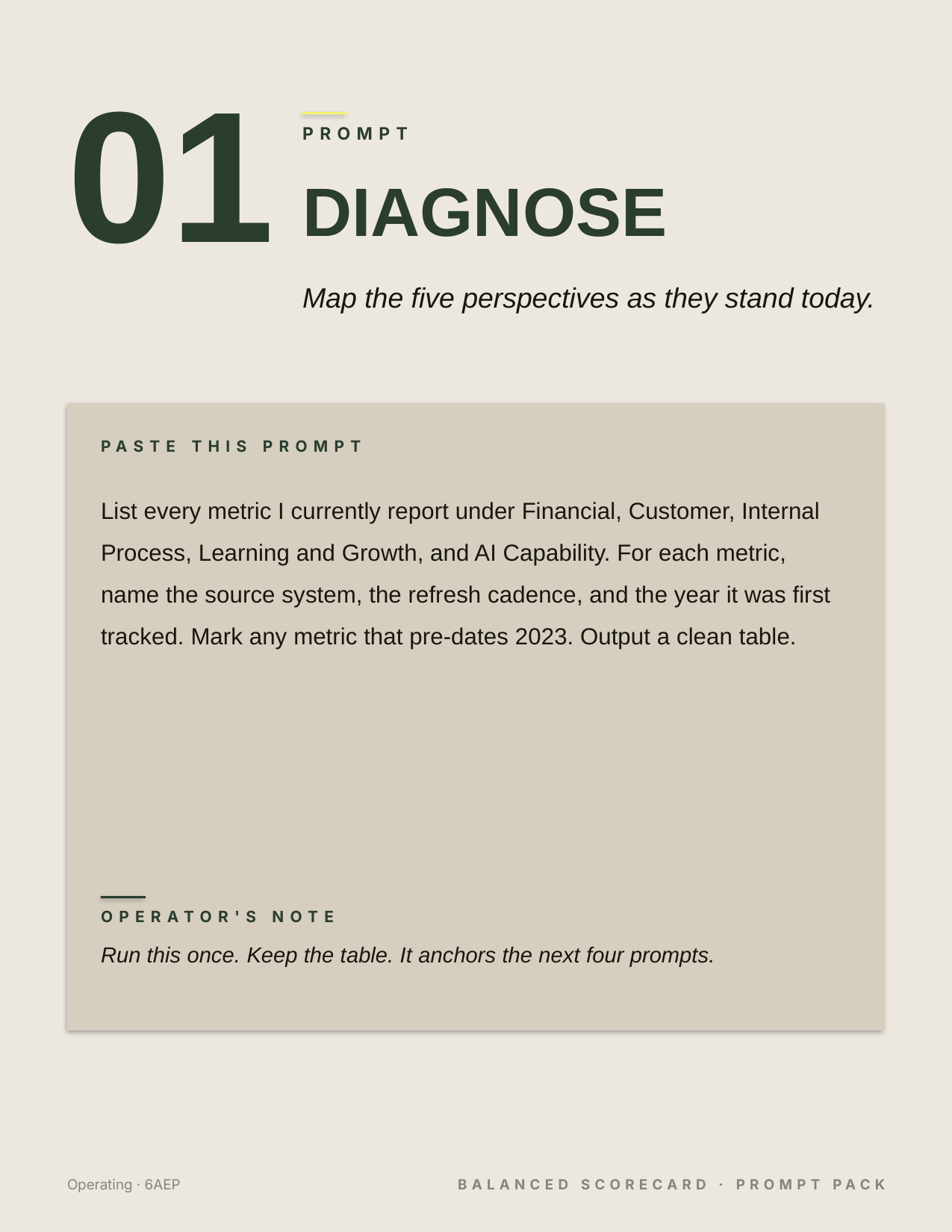

01

PROMPT
DIAGNOSE
Map the five perspectives as they stand today.

PASTE THIS PROMPT
List every metric I currently report under Financial, Customer, Internal Process, Learning and Growth, and AI Capability. For each metric, name the source system, the refresh cadence, and the year it was first tracked. Mark any metric that pre-dates 2023. Output a clean table.

OPERATOR'S NOTE
Run this once. Keep the table. It anchors the next four prompts.
Operating · 6AEP
BALANCED SCORECARD · PROMPT PACK